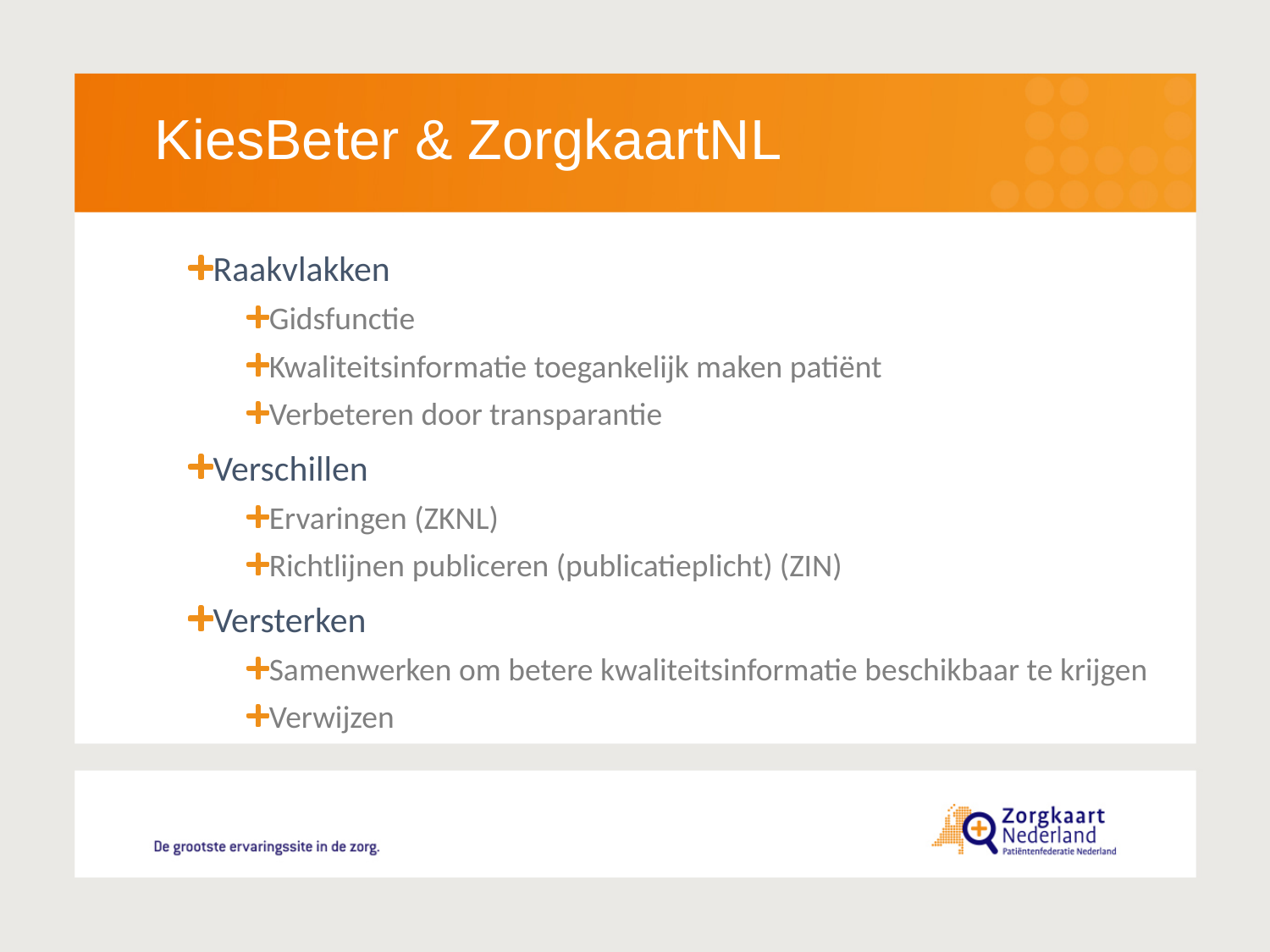

# KiesBeter & ZorgkaartNL
Raakvlakken
Gidsfunctie
Kwaliteitsinformatie toegankelijk maken patiënt
Verbeteren door transparantie
Verschillen
Ervaringen (ZKNL)
Richtlijnen publiceren (publicatieplicht) (ZIN)
Versterken
Samenwerken om betere kwaliteitsinformatie beschikbaar te krijgen
Verwijzen